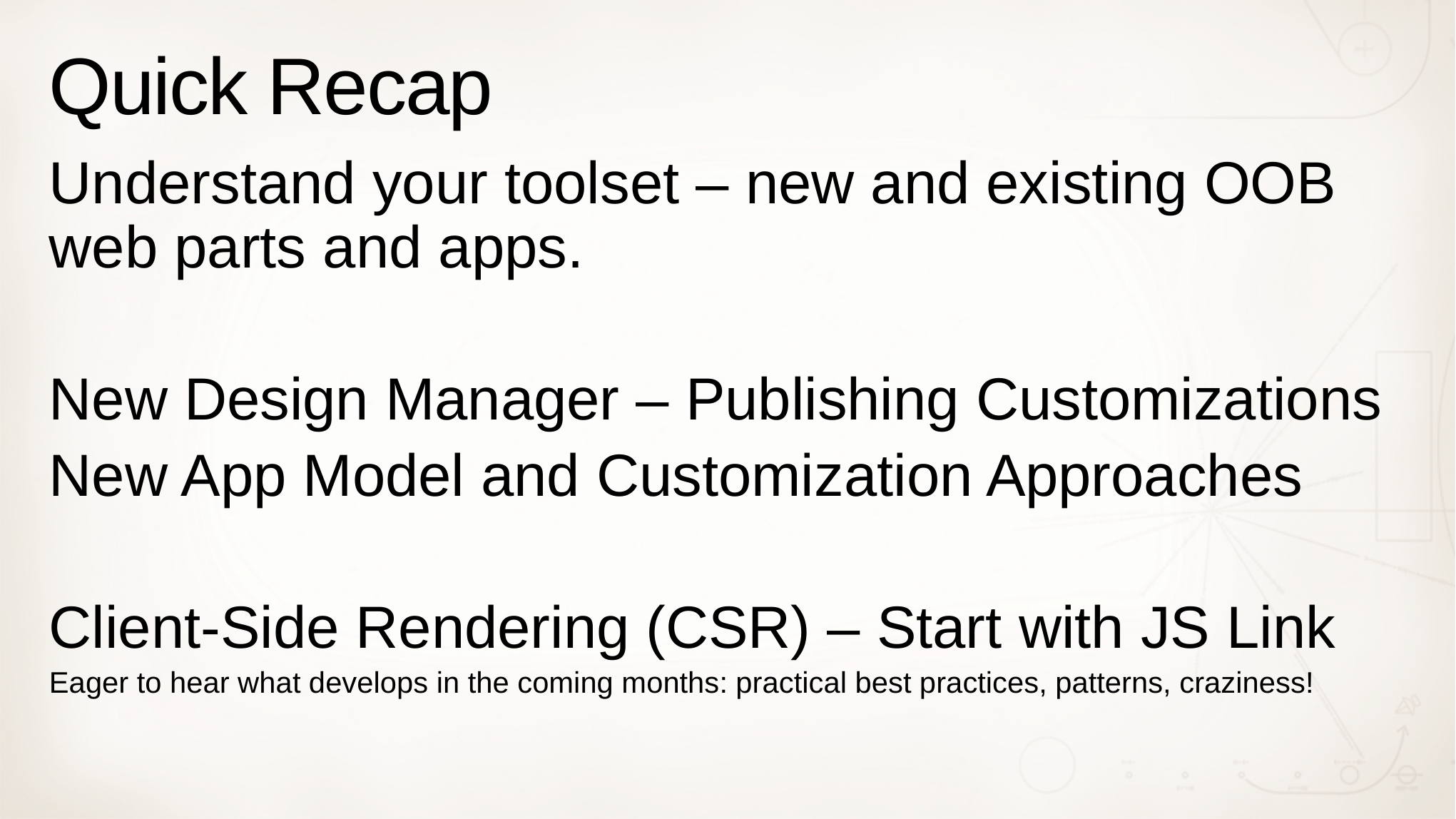

# Quick Recap
Understand your toolset – new and existing OOB web parts and apps.

New Design Manager – Publishing Customizations
New App Model and Customization Approaches

Client-Side Rendering (CSR) – Start with JS Link
Eager to hear what develops in the coming months: practical best practices, patterns, craziness!